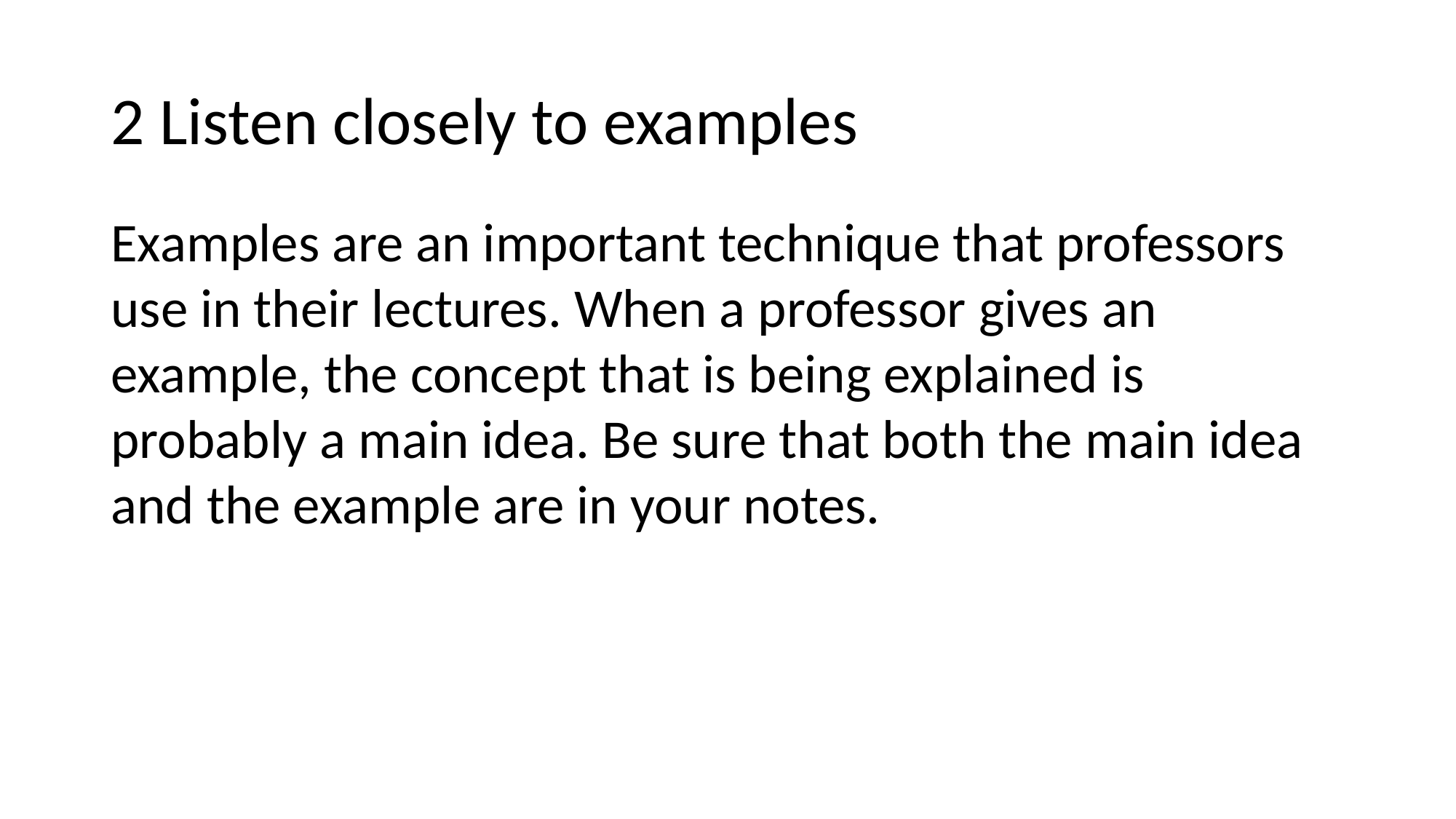

# 2 Listen closely to examples
Examples are an important technique that professors use in their lectures. When a professor gives an example, the concept that is being explained is probably a main idea. Be sure that both the main idea and the example are in your notes.